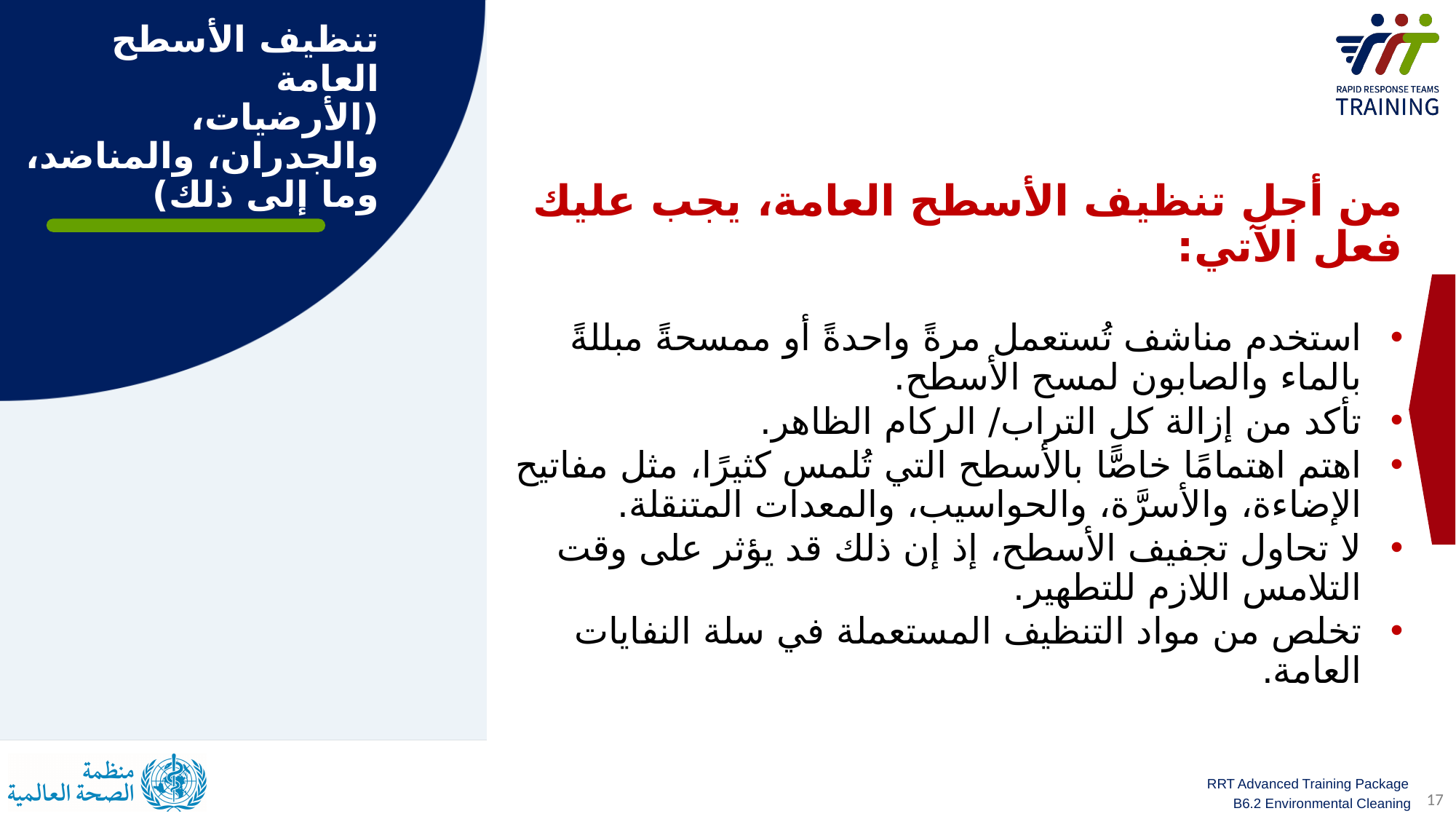

تنظيف الأسطح العامة
(الأرضيات، والجدران، والمناضد، وما إلى ذلك)
من أجل تنظيف الأسطح العامة، يجب عليك فعل الآتي:

استخدم مناشف تُستعمل مرةً واحدةً أو ممسحةً مبللةً بالماء والصابون لمسح الأسطح.
تأكد من إزالة كل التراب/ الركام الظاهر.
اهتم اهتمامًا خاصًّا بالأسطح التي تُلمس كثيرًا، مثل مفاتيح الإضاءة، والأسرَّة، والحواسيب، والمعدات المتنقلة.
لا تحاول تجفيف الأسطح، إذ إن ذلك قد يؤثر على وقت التلامس اللازم للتطهير.
تخلص من مواد التنظيف المستعملة في سلة النفايات العامة.